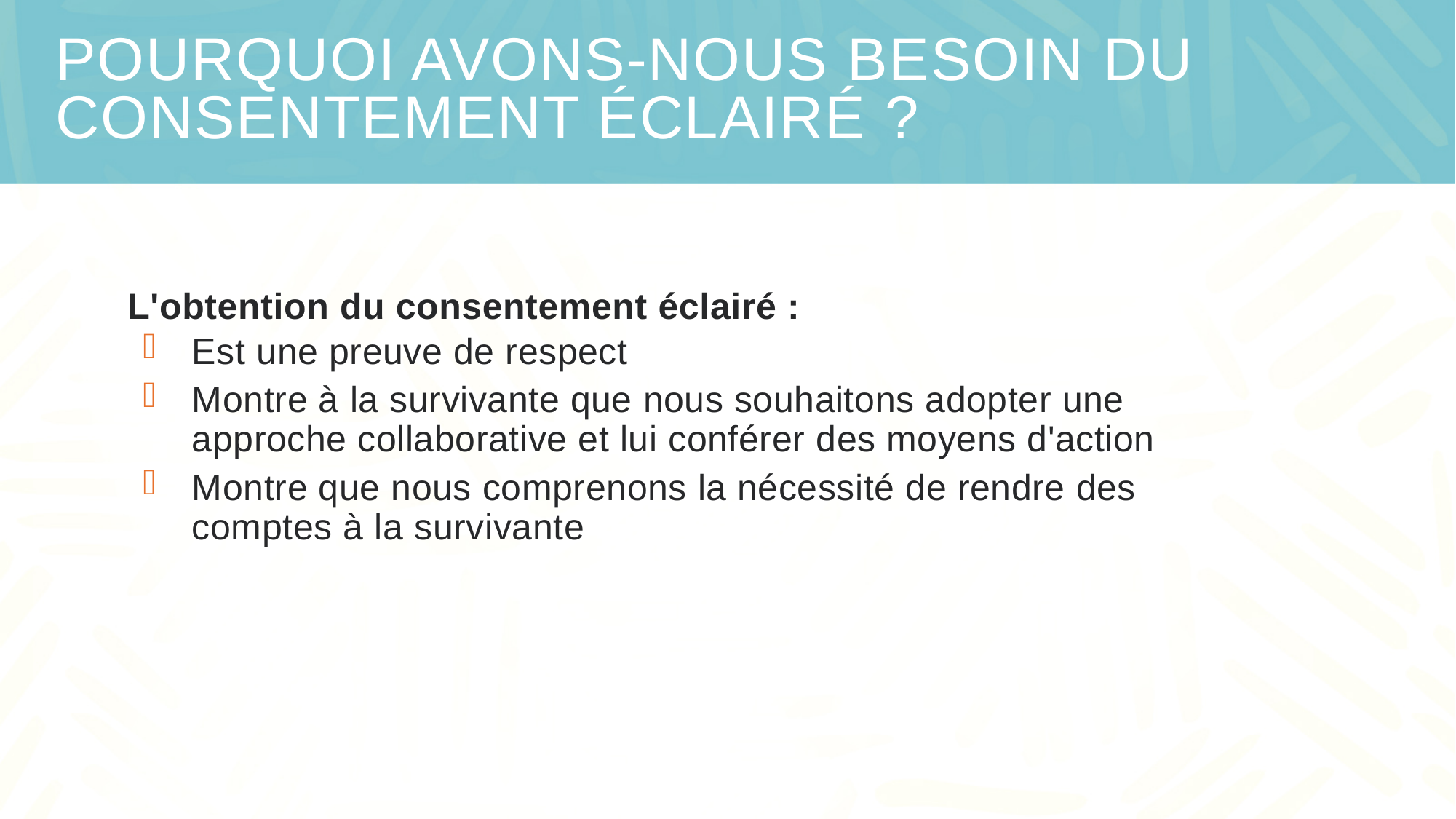

# Pourquoi avons-nous besoin du consentement éclairé ?
L'obtention du consentement éclairé :
Est une preuve de respect
Montre à la survivante que nous souhaitons adopter une approche collaborative et lui conférer des moyens d'action
Montre que nous comprenons la nécessité de rendre des comptes à la survivante